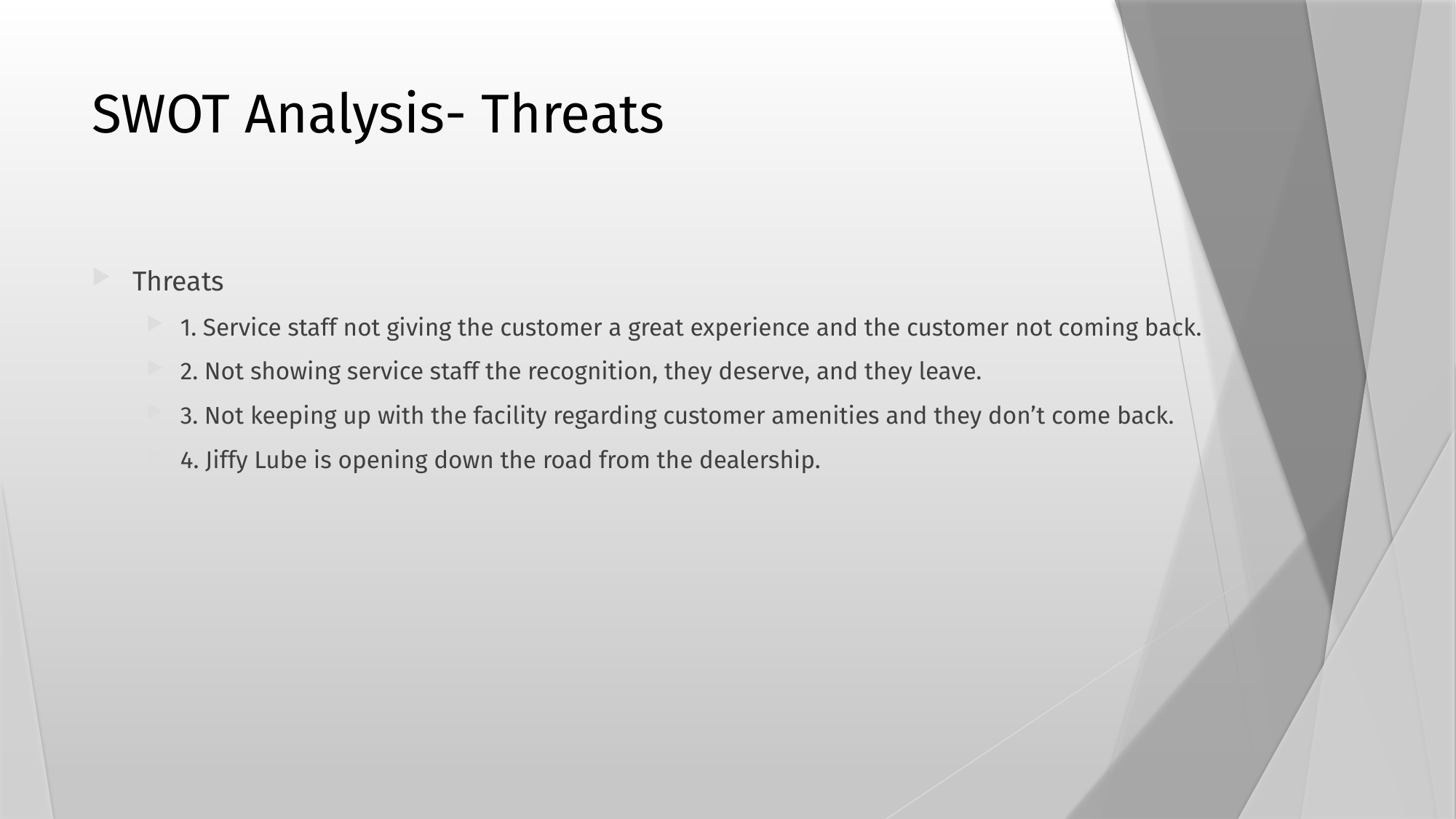

# SWOT Analysis- Threats
Threats
1. Service staff not giving the customer a great experience and the customer not coming back.
2. Not showing service staff the recognition, they deserve, and they leave.
3. Not keeping up with the facility regarding customer amenities and they don’t come back.
4. Jiffy Lube is opening down the road from the dealership.